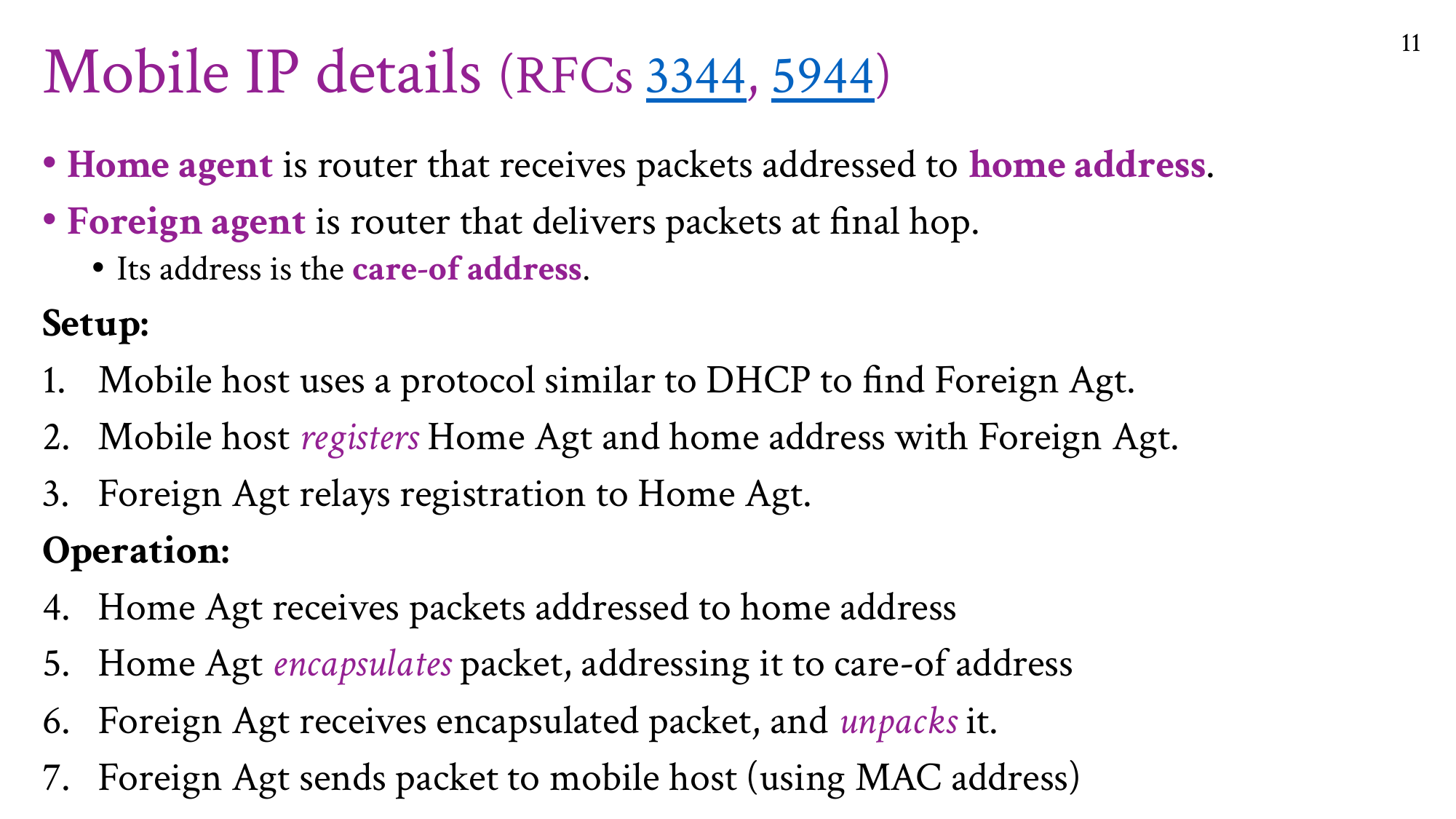

# Mobile IP details (RFCs 3344, 5944)
Home agent is router that receives packets addressed to home address.
Foreign agent is router that delivers packets at final hop.
Its address is the care-of address.
Setup:
Mobile host uses a protocol similar to DHCP to find Foreign Agt.
Mobile host registers Home Agt and home address with Foreign Agt.
Foreign Agt relays registration to Home Agt.
Operation:
Home Agt receives packets addressed to home address
Home Agt encapsulates packet, addressing it to care-of address
Foreign Agt receives encapsulated packet, and unpacks it.
Foreign Agt sends packet to mobile host (using MAC address)